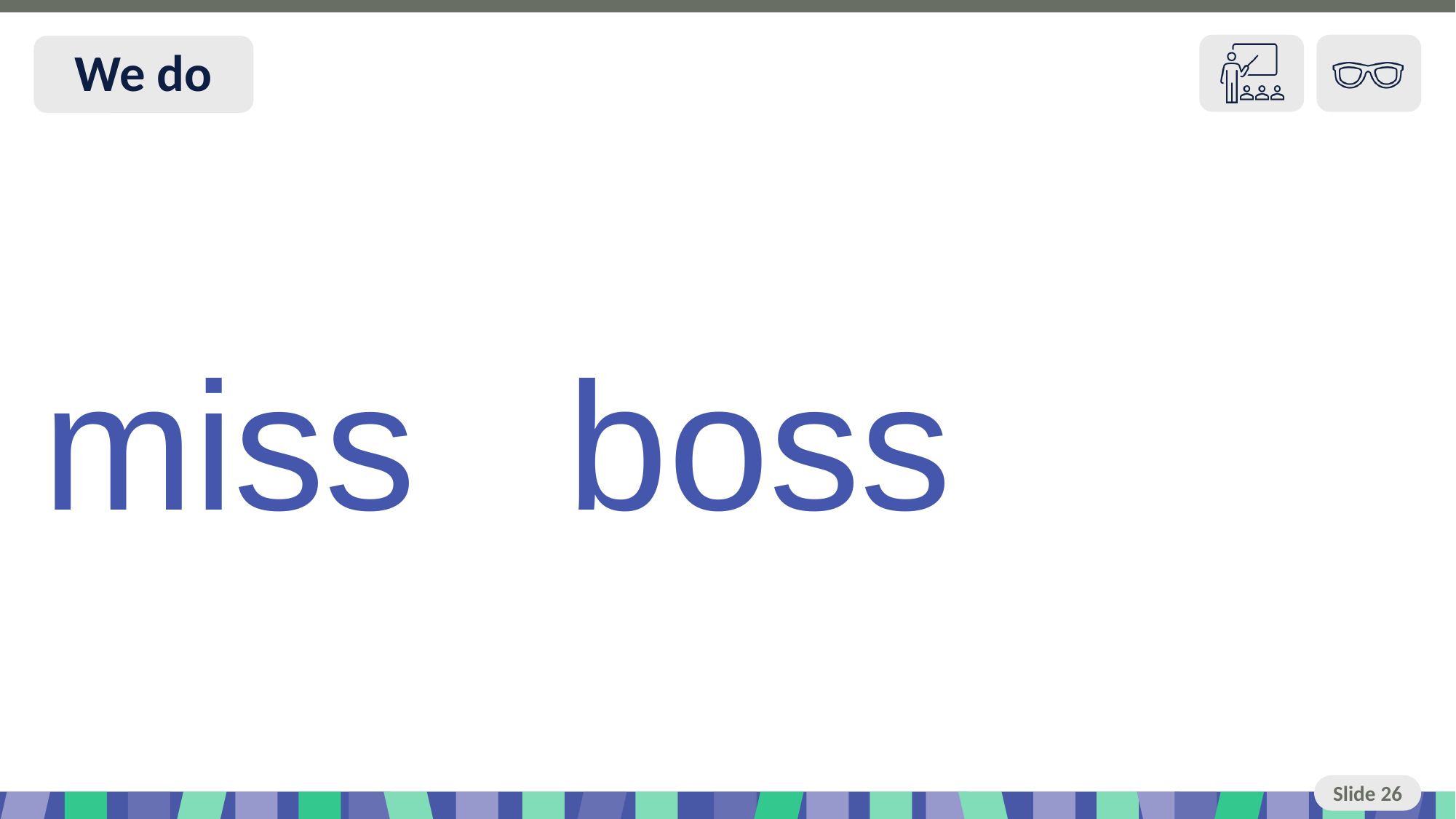

# Slide 26 We do
miss   boss